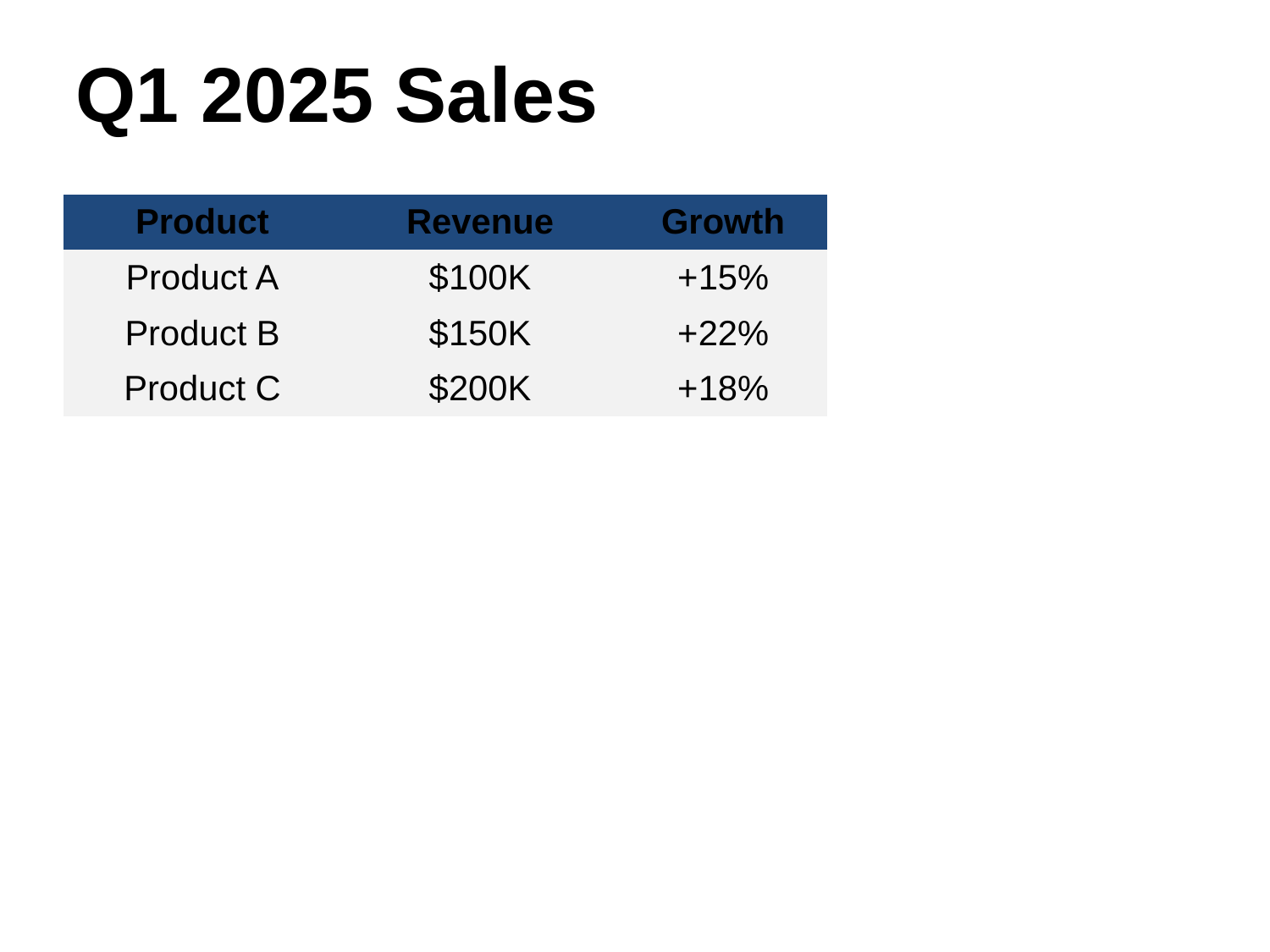

# Q1 2025 Sales
| Product | Revenue | Growth |
| --- | --- | --- |
| Product A | $100K | +15% |
| Product B | $150K | +22% |
| Product C | $200K | +18% |